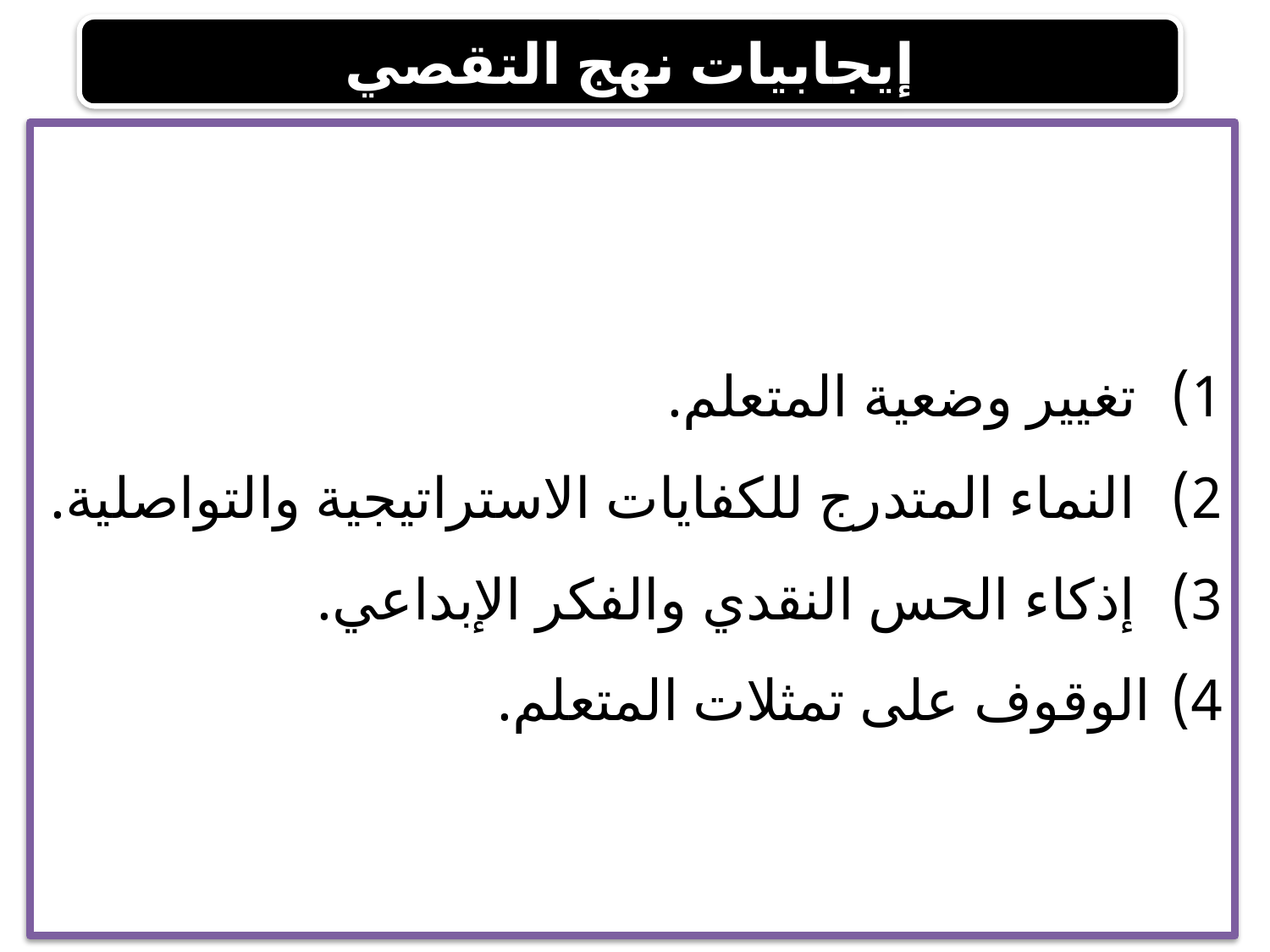

إيجابيات نهج التقصي
 تغيير وضعیة المتعلم.
 النماء المتدرج للكفایات الاستراتیجیة والتواصلیة.
 إذكاء الحس النقدي والفكر الإبداعي.
الوقوف على تمثلات المتعلم.